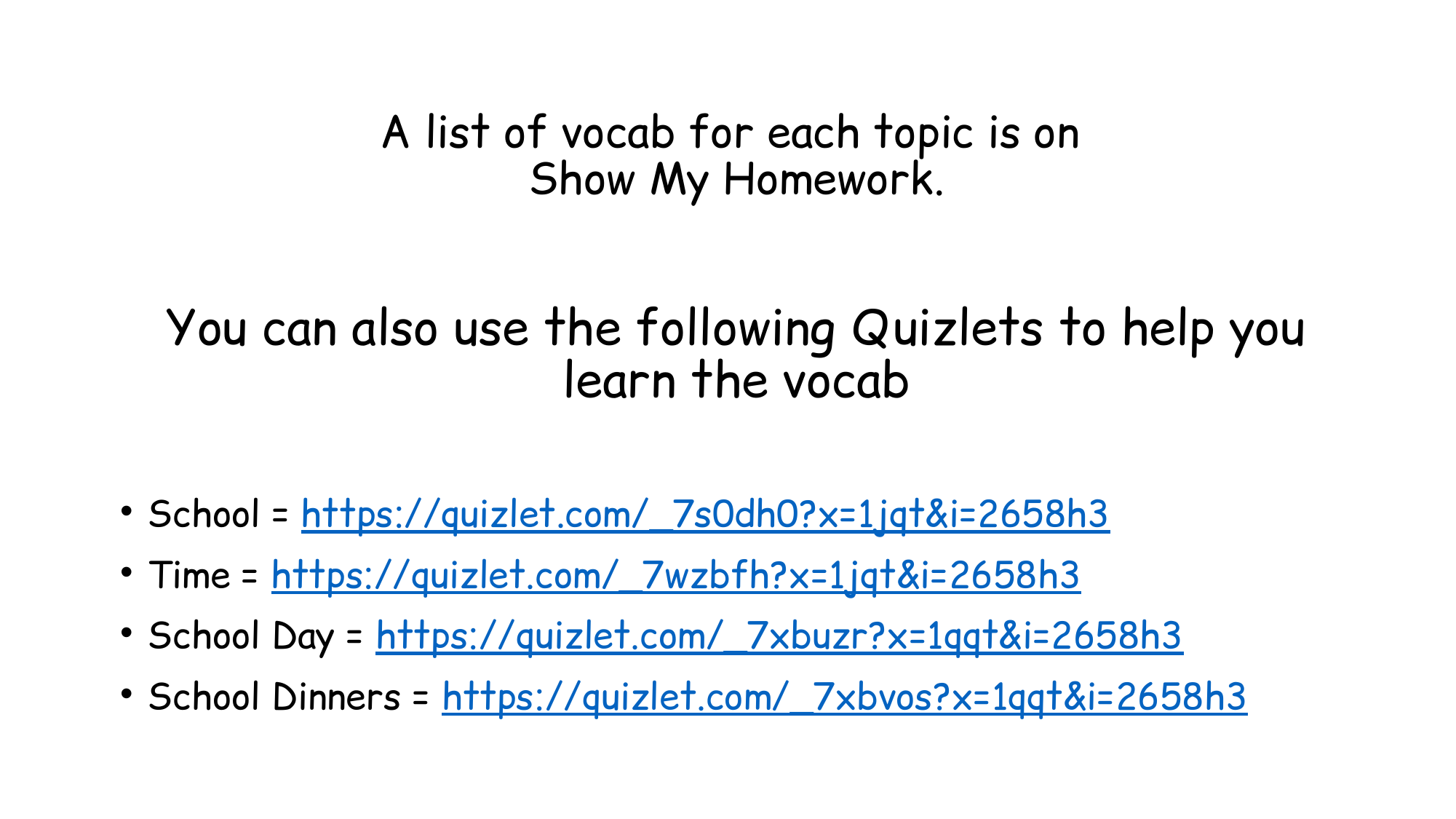

# A list of vocab for each topic is on Show My Homework.
You can also use the following Quizlets to help you learn the vocab

School = https://quizlet.com/_7s0dh0?x=1jqt&i=2658h3
Time = https://quizlet.com/_7wzbfh?x=1jqt&i=2658h3
School Day = https://quizlet.com/_7xbuzr?x=1qqt&i=2658h3
School Dinners = https://quizlet.com/_7xbvos?x=1qqt&i=2658h3